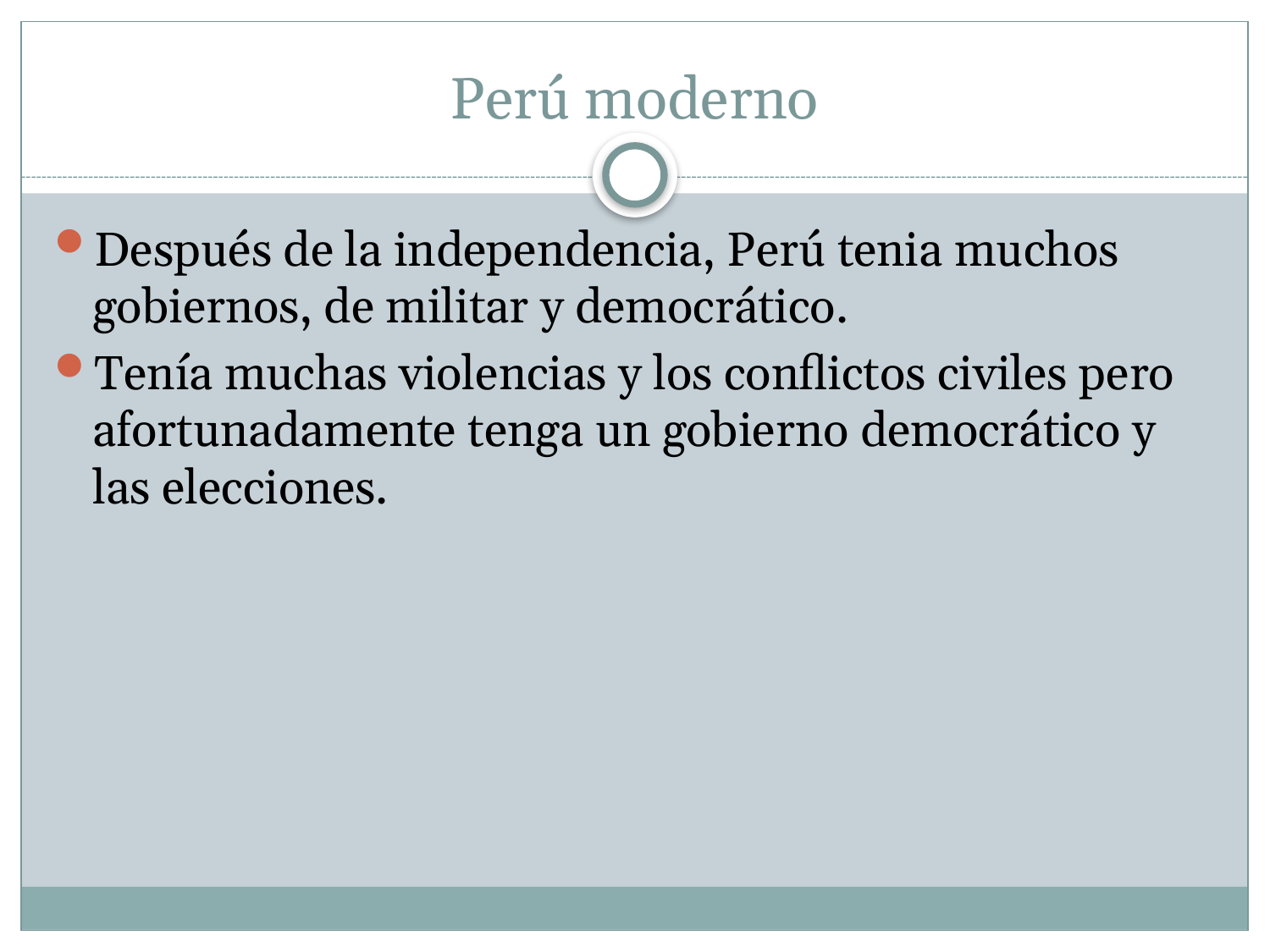

# Perú moderno
Después de la independencia, Perú tenia muchos gobiernos, de militar y democrático.
Tenía muchas violencias y los conflictos civiles pero afortunadamente tenga un gobierno democrático y las elecciones.